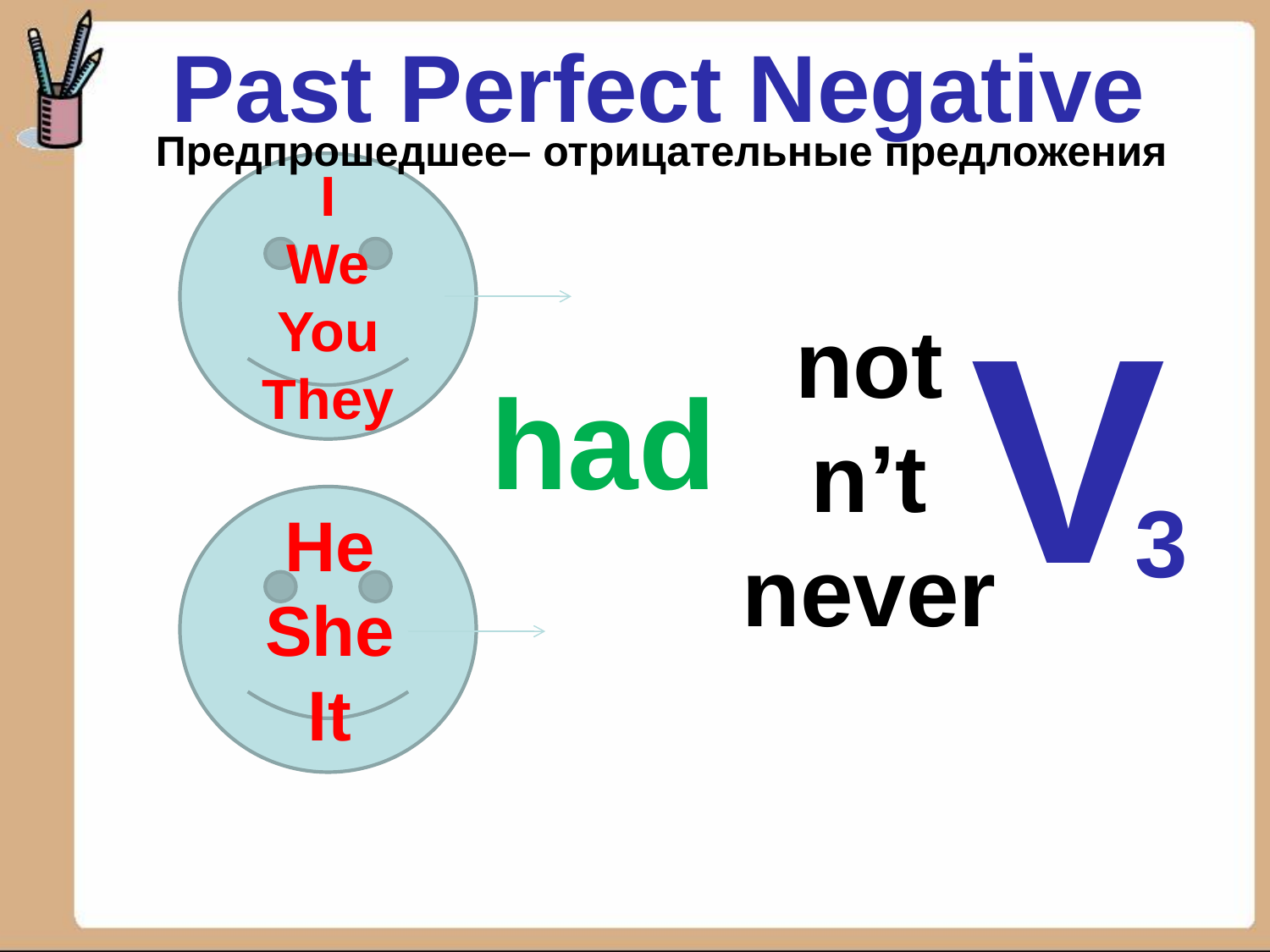

Past Perfect Negative
Предпрошедшее– отрицательные предложения

I
We
You
They
V
not
n’t
never
had
3

He
She
It